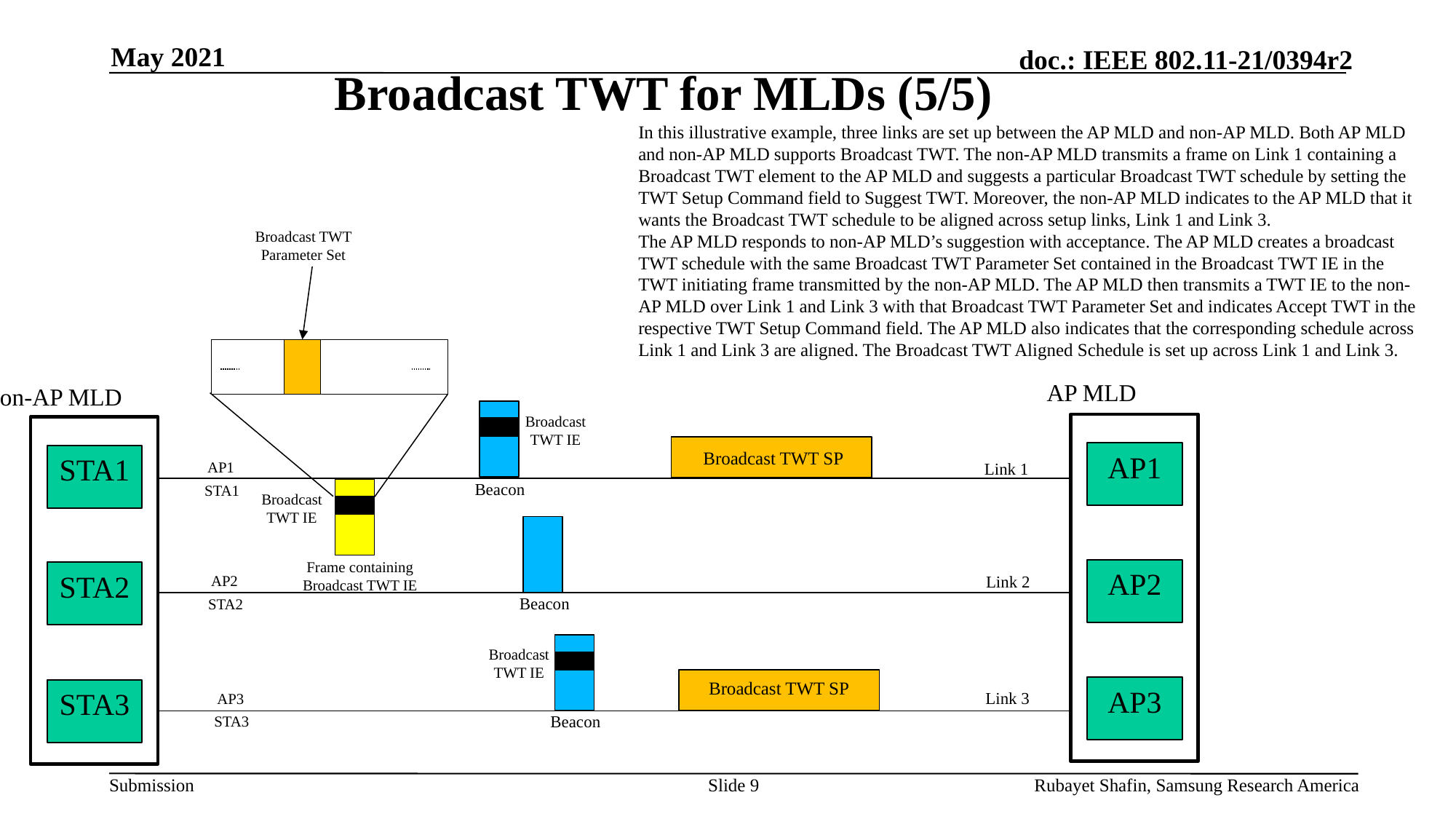

# Broadcast TWT for MLDs (5/5)
May 2021
In this illustrative example, three links are set up between the AP MLD and non-AP MLD. Both AP MLD and non-AP MLD supports Broadcast TWT. The non-AP MLD transmits a frame on Link 1 containing a Broadcast TWT element to the AP MLD and suggests a particular Broadcast TWT schedule by setting the TWT Setup Command field to Suggest TWT. Moreover, the non-AP MLD indicates to the AP MLD that it wants the Broadcast TWT schedule to be aligned across setup links, Link 1 and Link 3.
The AP MLD responds to non-AP MLD’s suggestion with acceptance. The AP MLD creates a broadcast TWT schedule with the same Broadcast TWT Parameter Set contained in the Broadcast TWT IE in the TWT initiating frame transmitted by the non-AP MLD. The AP MLD then transmits a TWT IE to the non-AP MLD over Link 1 and Link 3 with that Broadcast TWT Parameter Set and indicates Accept TWT in the respective TWT Setup Command field. The AP MLD also indicates that the corresponding schedule across Link 1 and Link 3 are aligned. The Broadcast TWT Aligned Schedule is set up across Link 1 and Link 3.
Broadcast TWT Parameter Set

AP MLD

Broadcast TWT IE

Broadcast TWT SP
AP1
STA1
AP1
Link 1
Beacon
STA1

Broadcast TWT IE

Frame containing Broadcast TWT IE
AP2
STA2
Link 2
AP2
Beacon
STA2

Broadcast TWT IE

Broadcast TWT SP
AP3
STA3
Link 3
AP3
Beacon
STA3
Non-AP MLD
Slide 9
Rubayet Shafin, Samsung Research America